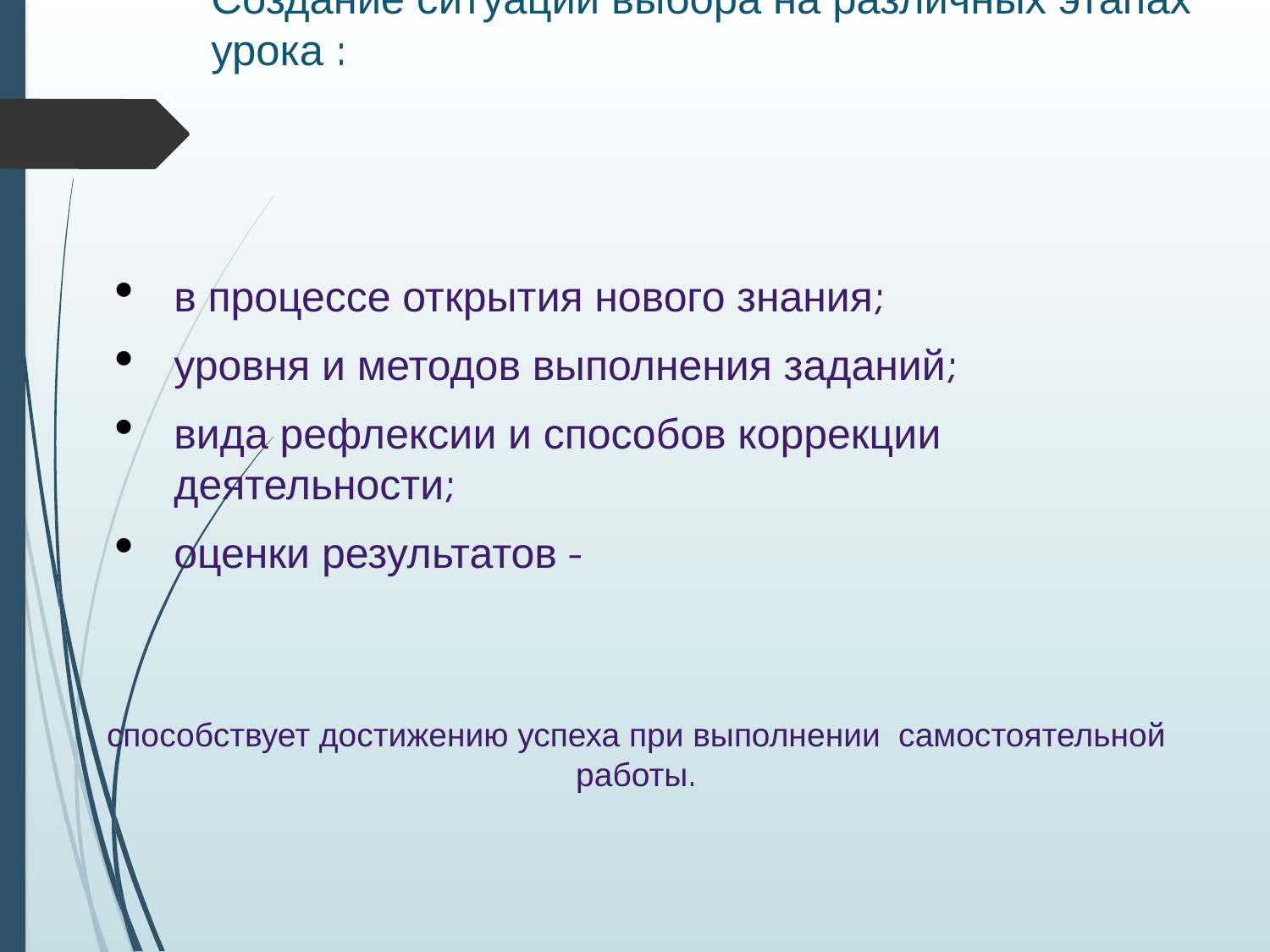

# Создание ситуации выбора на различных этапах урока :
в процессе открытия нового знания;
уровня и методов выполнения заданий;
вида рефлексии и способов коррекции деятельности;
оценки результатов -

способствует достижению успеха при выполнении  самостоятельной работы.